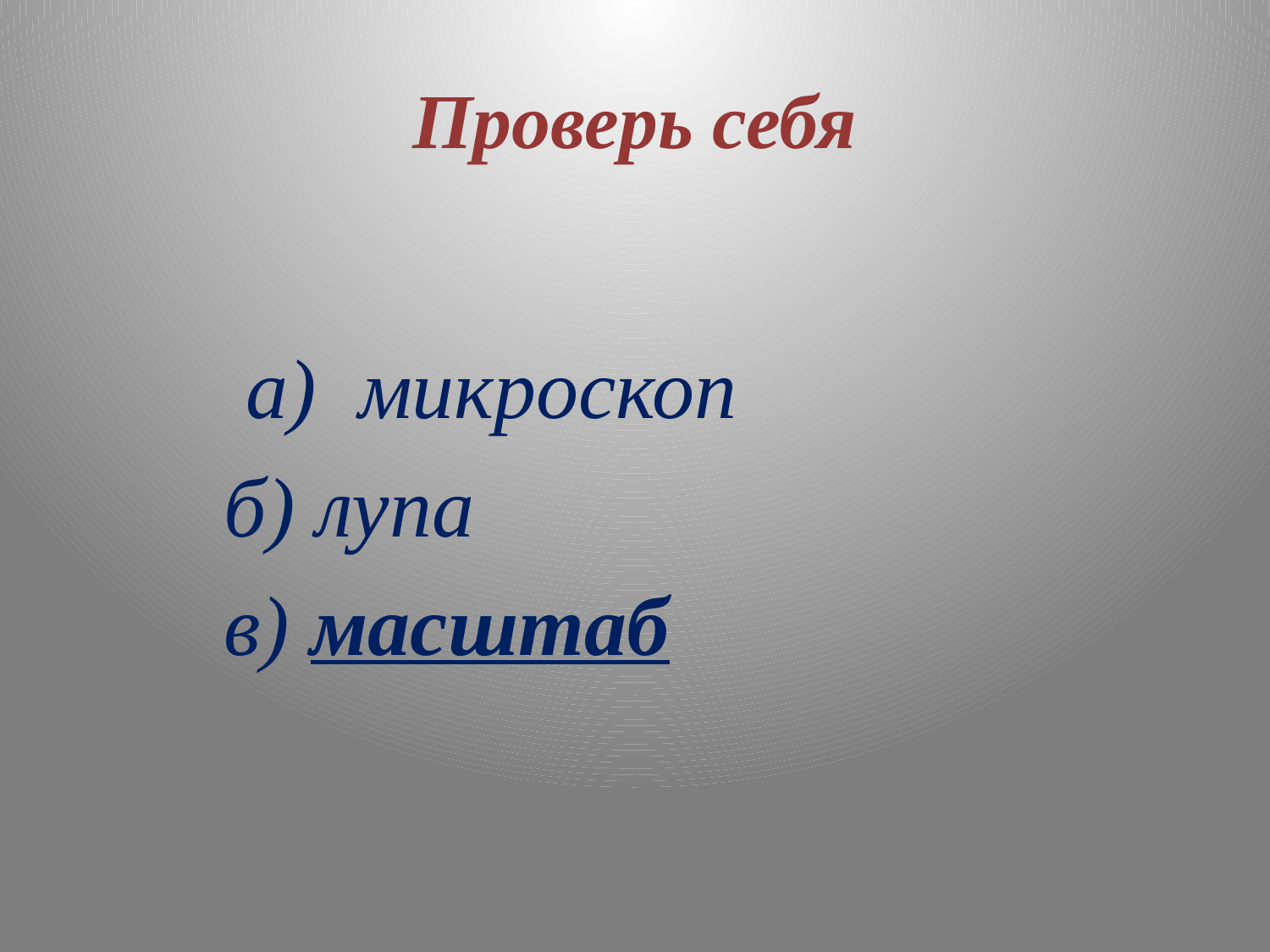

# Проверь себя
        а)  микроскоп
       б) лупа
       в) масштаб